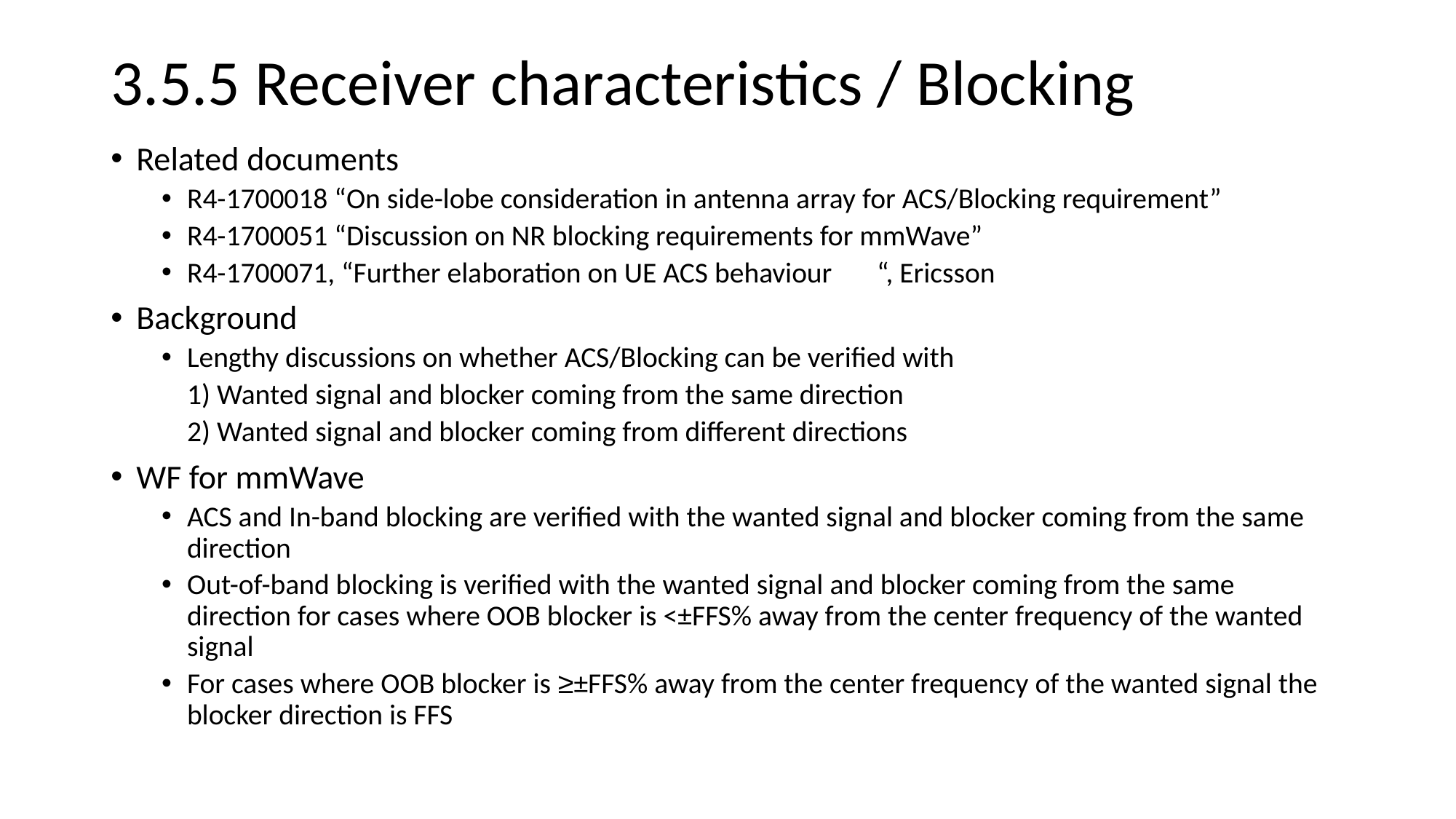

# 3.5.5 Receiver characteristics / Blocking
Related documents
R4-1700018 “On side-lobe consideration in antenna array for ACS/Blocking requirement”
R4-1700051 “Discussion on NR blocking requirements for mmWave”
R4-1700071, “Further elaboration on UE ACS behaviour	“, Ericsson
Background
Lengthy discussions on whether ACS/Blocking can be verified with
	1) Wanted signal and blocker coming from the same direction
	2) Wanted signal and blocker coming from different directions
WF for mmWave
ACS and In-band blocking are verified with the wanted signal and blocker coming from the same direction
Out-of-band blocking is verified with the wanted signal and blocker coming from the same direction for cases where OOB blocker is <±FFS% away from the center frequency of the wanted signal
For cases where OOB blocker is ≥±FFS% away from the center frequency of the wanted signal the blocker direction is FFS